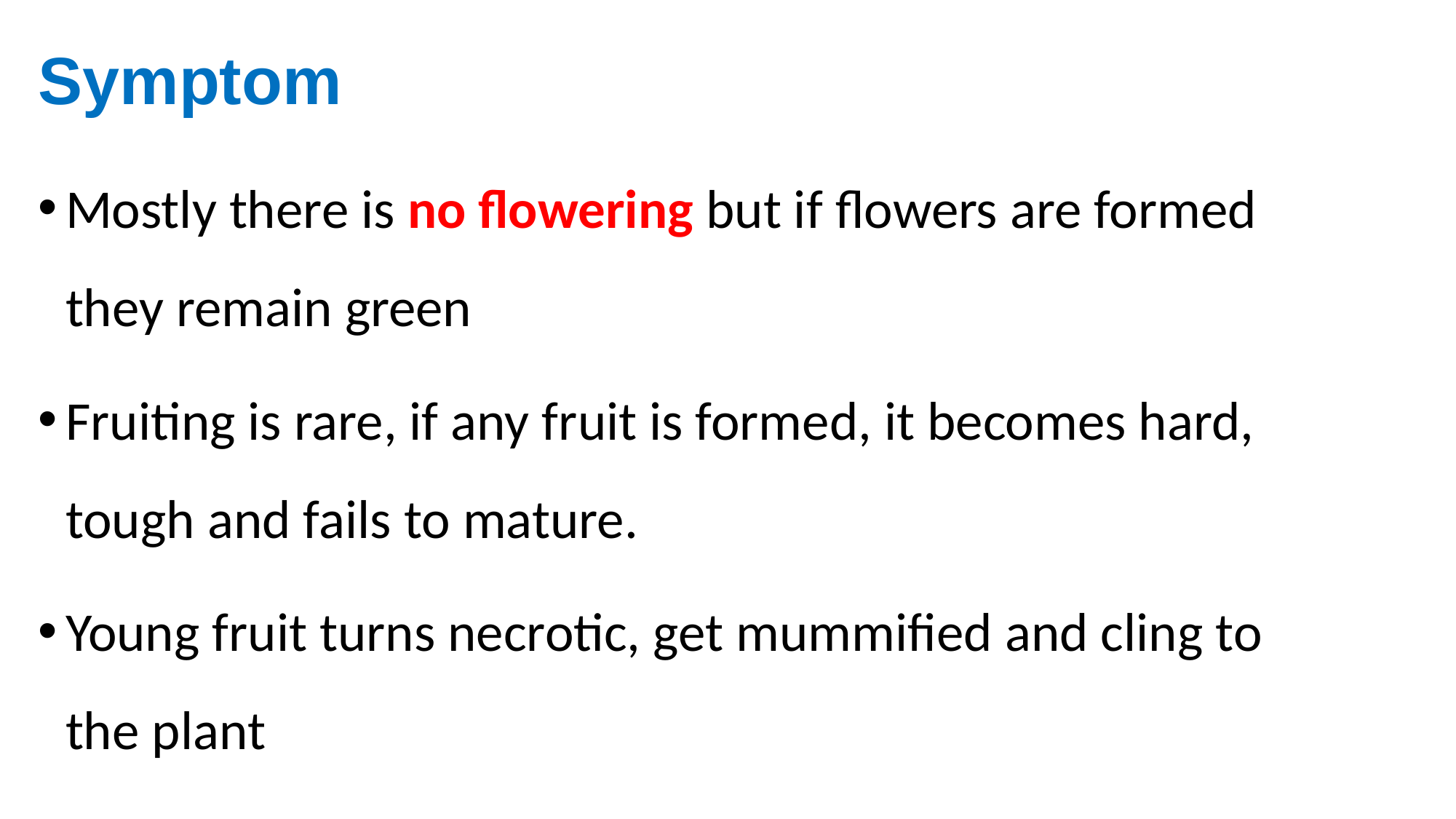

# Symptom
Mostly there is no flowering but if flowers are formed they remain green
Fruiting is rare, if any fruit is formed, it becomes hard, tough and fails to mature.
Young fruit turns necrotic, get mummified and cling to the plant